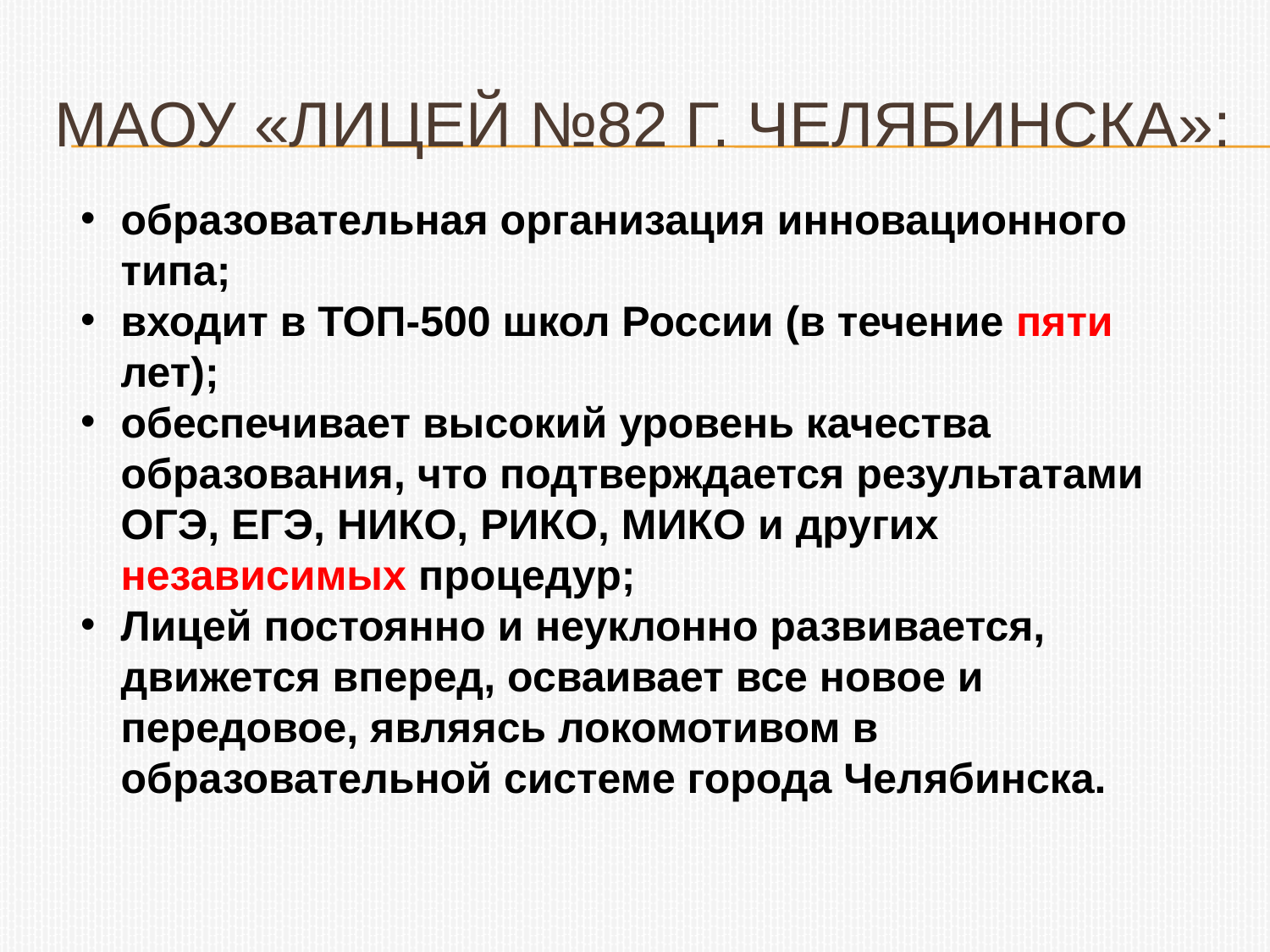

# МАОУ «Лицей №82 г. Челябинска»:
образовательная организация инновационного типа;
входит в ТОП-500 школ России (в течение пяти лет);
обеспечивает высокий уровень качества образования, что подтверждается результатами ОГЭ, ЕГЭ, НИКО, РИКО, МИКО и других независимых процедур;
Лицей постоянно и неуклонно развивается, движется вперед, осваивает все новое и передовое, являясь локомотивом в образовательной системе города Челябинска.